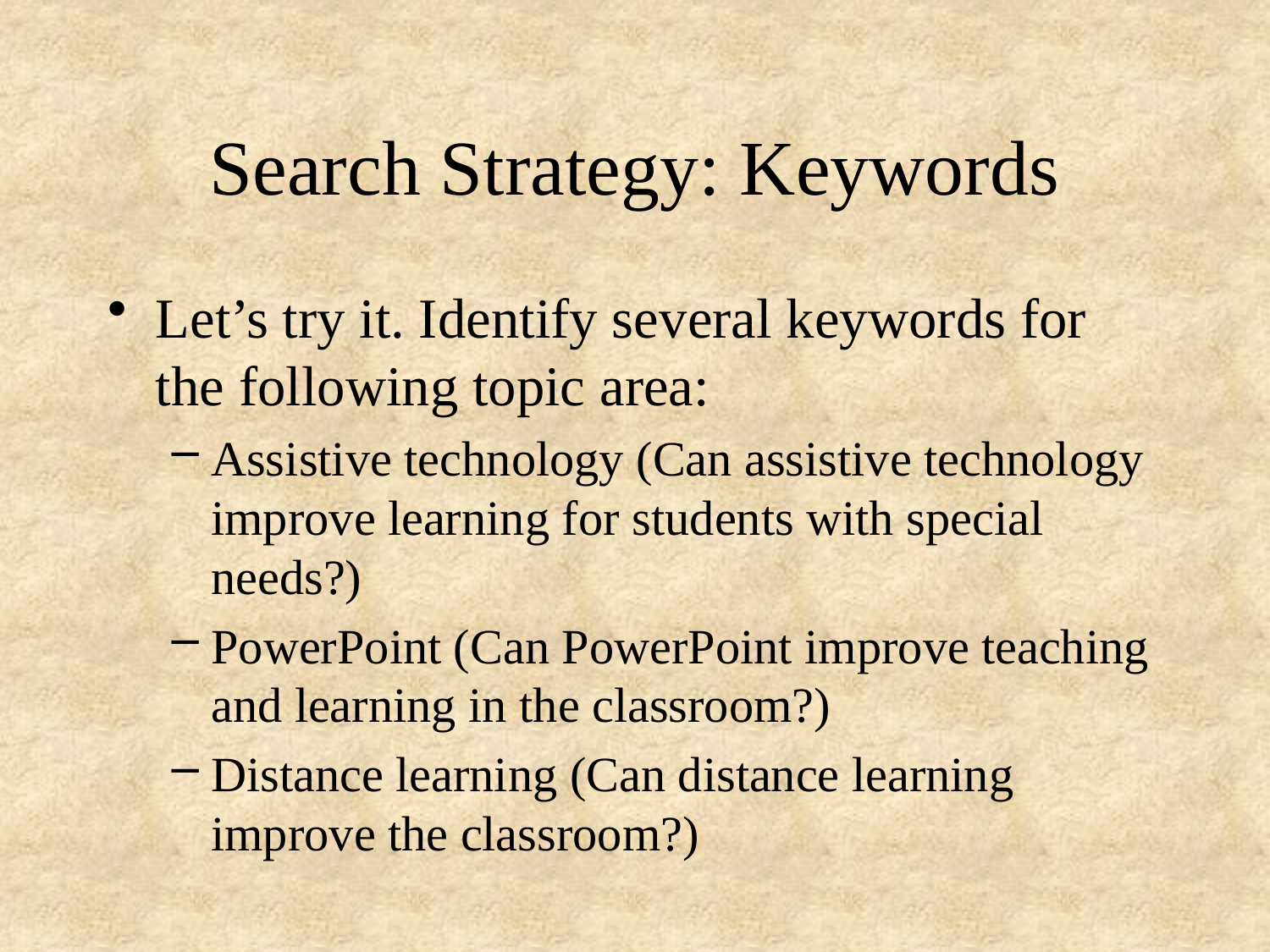

# Search Strategy: Keywords
Let’s try it. Identify several keywords for the following topic area:
Assistive technology (Can assistive technology improve learning for students with special needs?)
PowerPoint (Can PowerPoint improve teaching and learning in the classroom?)
Distance learning (Can distance learning improve the classroom?)